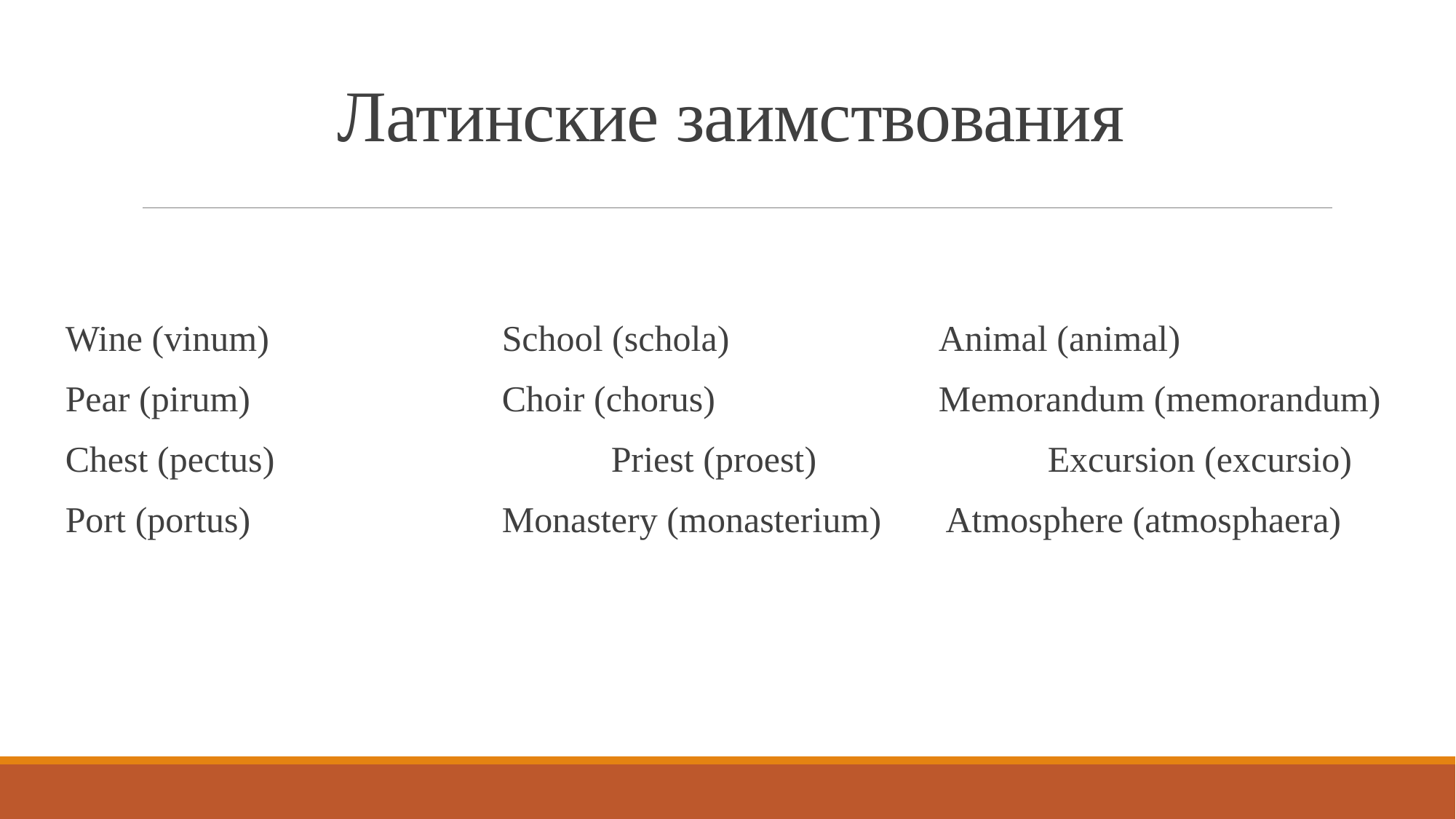

# Латинские заимствования
Wine (vinum) 			School (schola) 		Animal (animal)
Pear (pirum) 			Choir (chorus) 		Memorandum (memorandum)
Chest (pectus) 			Priest (proest) 			Excursion (excursio)
Port (portus) 			Monastery (monasterium)	 Atmosphere (atmosphaera)